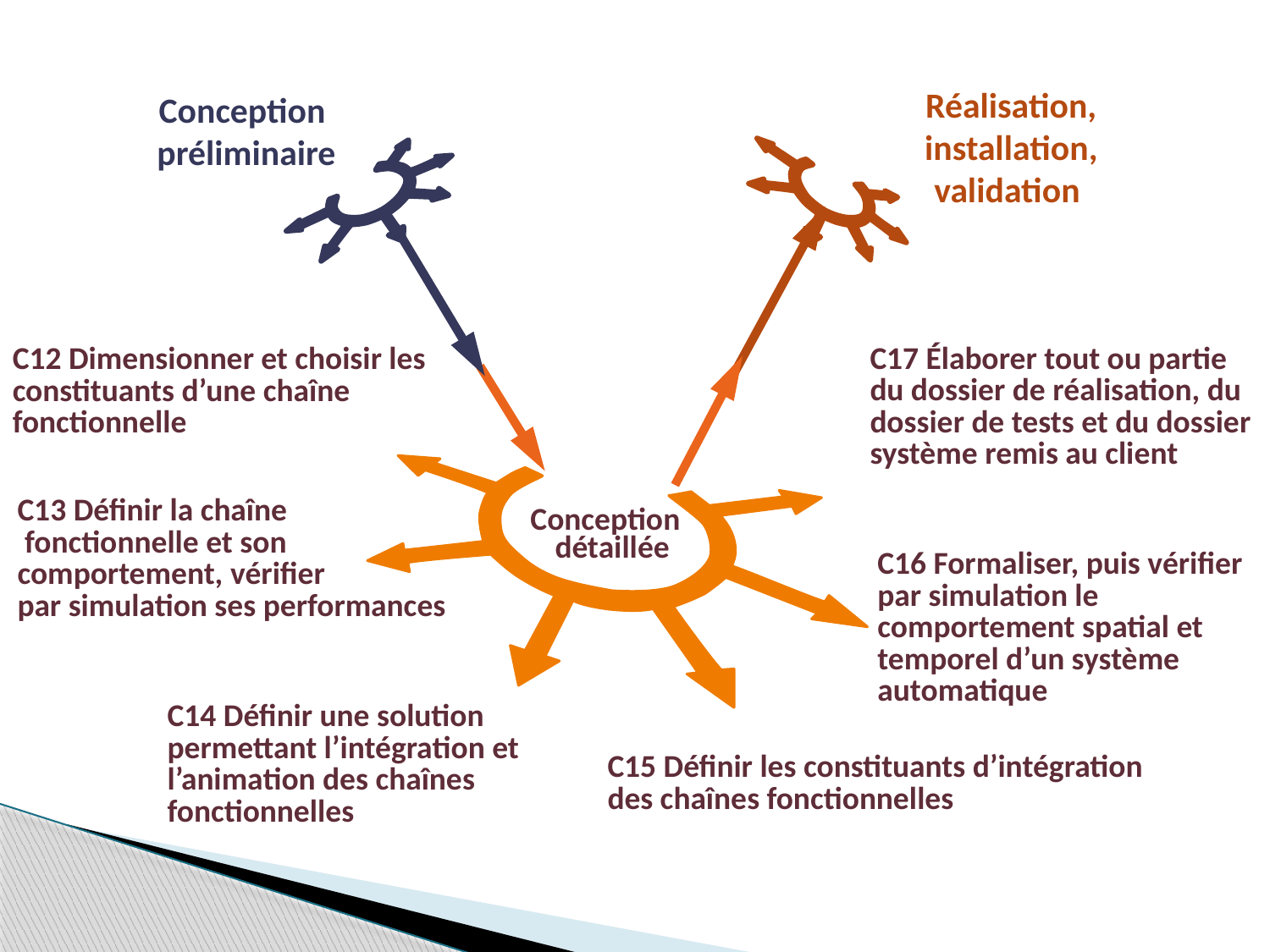

Réalisation, installation, validation
Conception
préliminaire

Conception
 détaillée
C17 Élaborer tout ou partie du dossier de réalisation, du dossier de tests et du dossier
système remis au client
C12 Dimensionner et choisir les constituants d’une chaîne fonctionnelle
C13 Définir la chaîne
 fonctionnelle et son comportement, vérifier
par simulation ses performances
C16 Formaliser, puis vérifier par simulation le comportement spatial et temporel d’un système automatique
C14 Définir une solution permettant l’intégration et l’animation des chaînes fonctionnelles
C15 Définir les constituants d’intégration des chaînes fonctionnelles